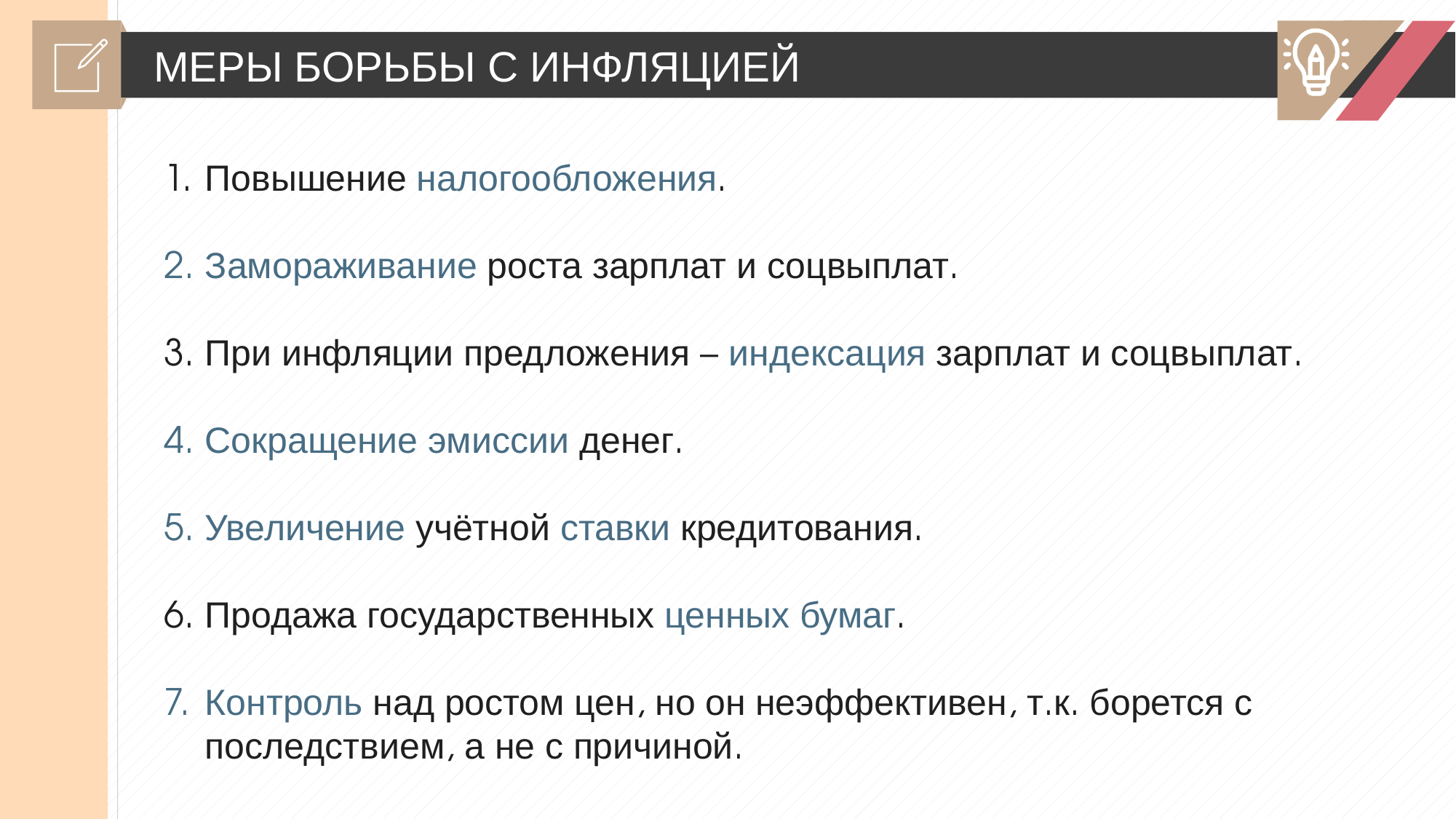

МЕРЫ БОРЬБЫ С ИНФЛЯЦИЕЙ

Повышение налогообложения.

Замораживание роста зарплат и соцвыплат.

При инфляции предложения – индексация зарплат и соцвыплат.

Сокращение эмиссии денег.

Увеличение учётной ставки кредитования.

Продажа государственных ценных бумаг.

Контроль над ростом цен, но он неэффективен, т.к. борется с последствием, а не с причиной.